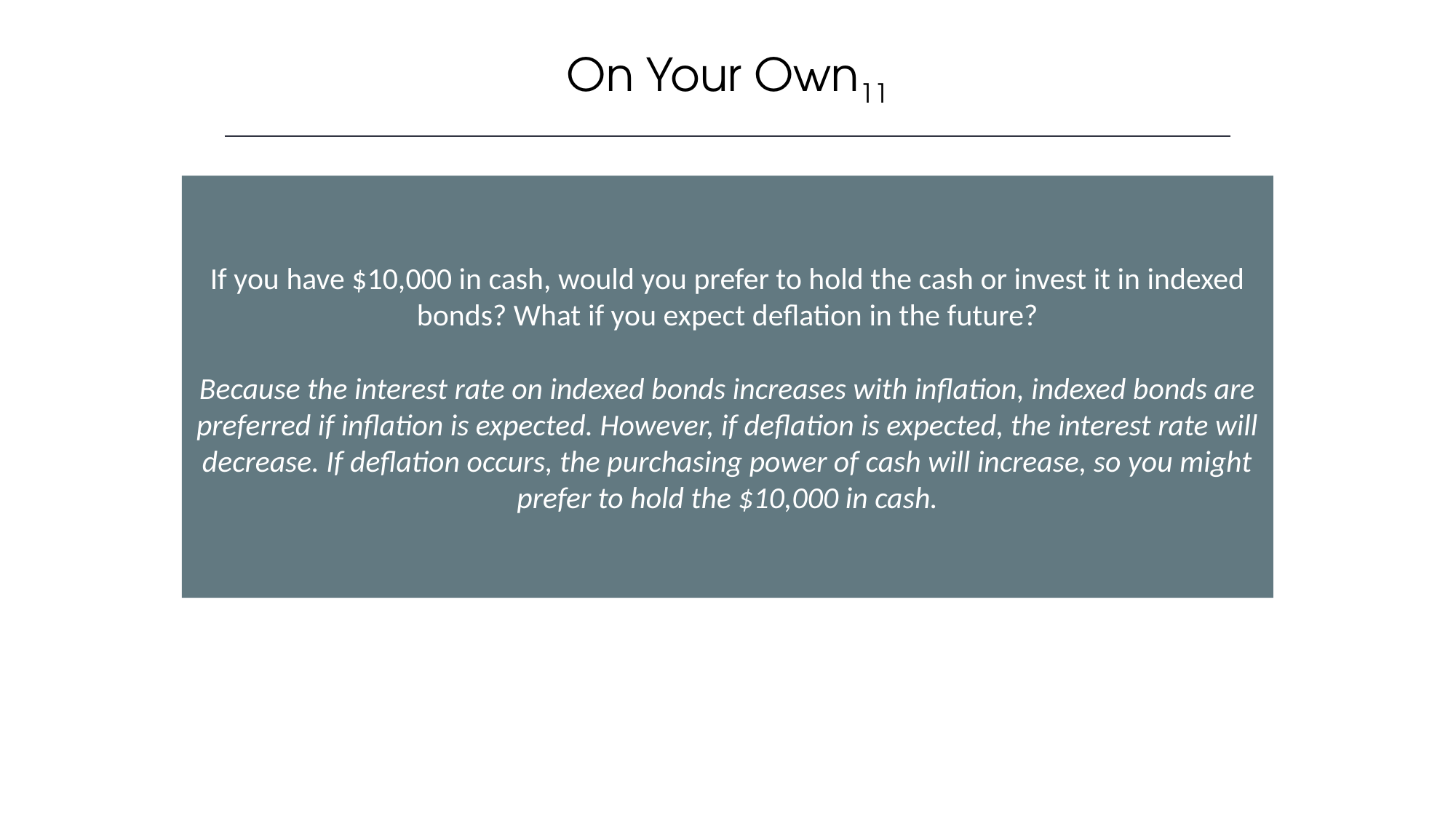

On Your Own11
If you have $10,000 in cash, would you prefer to hold the cash or invest it in indexed bonds? What if you expect deflation in the future?

Because the interest rate on indexed bonds increases with inflation, indexed bonds are preferred if inflation is expected. However, if deflation is expected, the interest rate will decrease. If deflation occurs, the purchasing power of cash will increase, so you might prefer to hold the $10,000 in cash.